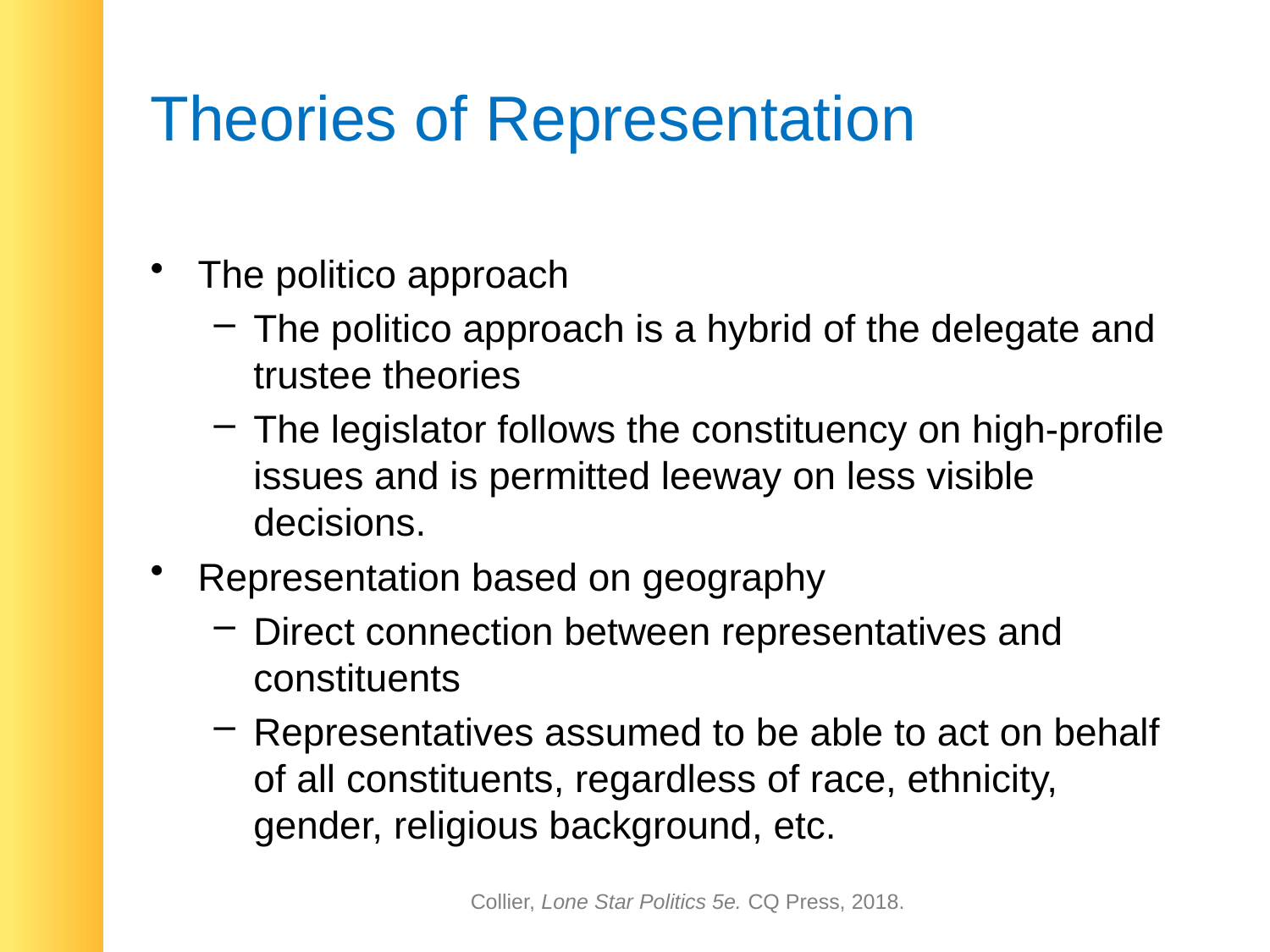

# Theories of Representation
The politico approach
The politico approach is a hybrid of the delegate and trustee theories
The legislator follows the constituency on high-profile issues and is permitted leeway on less visible decisions.
Representation based on geography
Direct connection between representatives and constituents
Representatives assumed to be able to act on behalf of all constituents, regardless of race, ethnicity, gender, religious background, etc.

Collier, Lone Star Politics 5e. CQ Press, 2018.